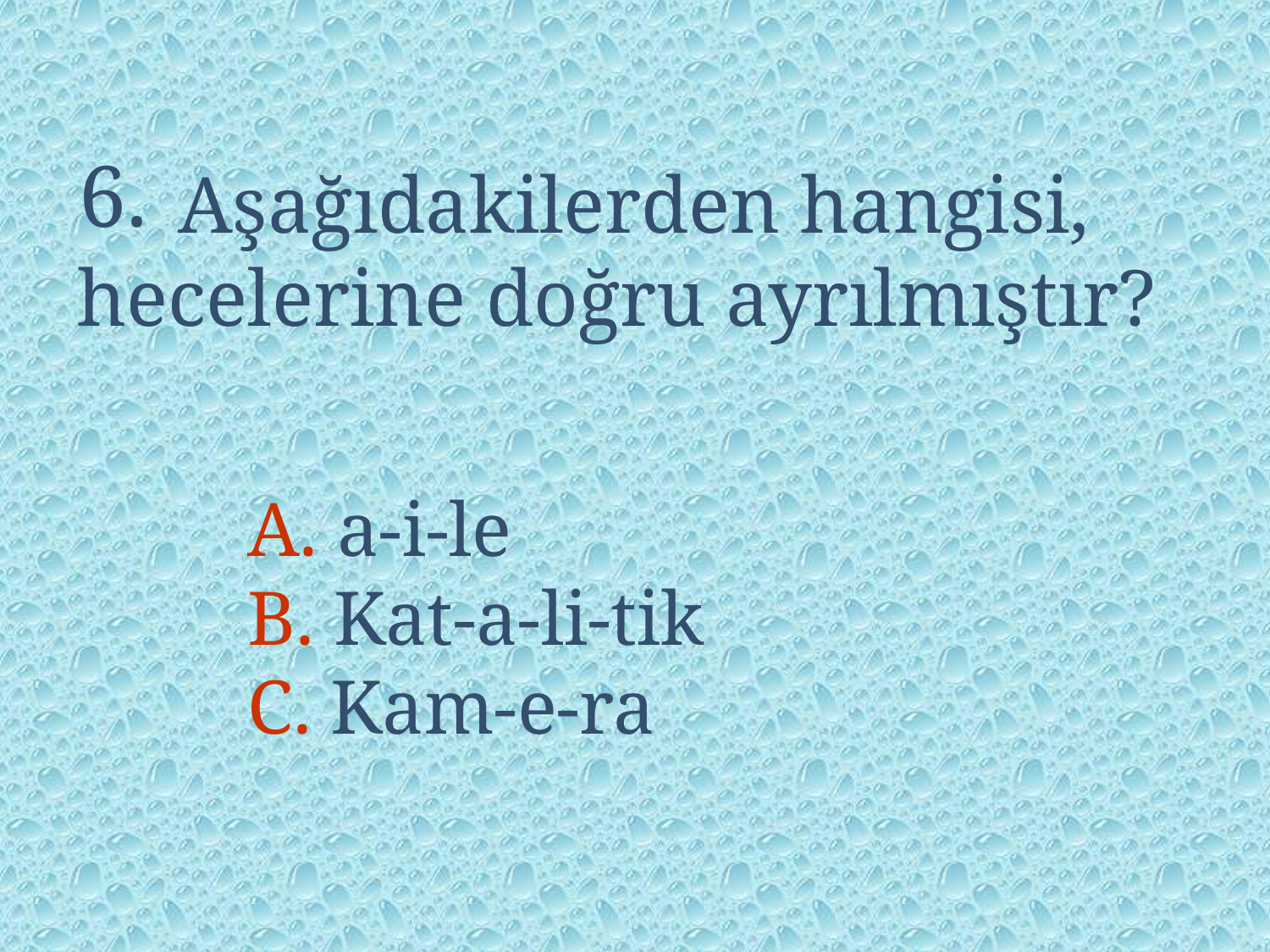

Aşağıdakilerden hangisi, hecelerine doğru ayrılmıştır?
 6.
A. a-i-le
B. Kat-a-li-tik
C. Kam-e-ra